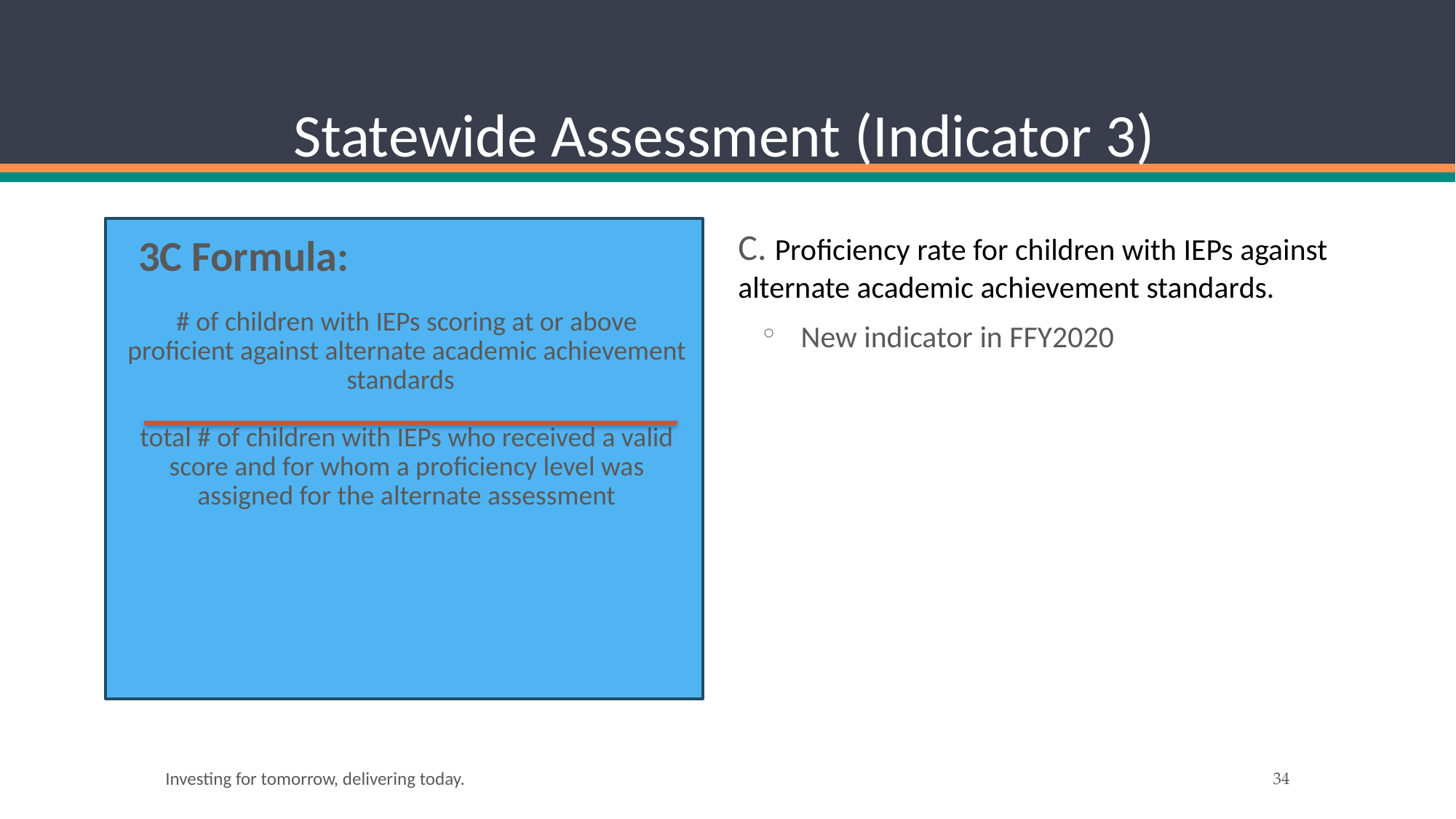

# Statewide Assessment (Indicator 3)
3C Formula:
# of children with IEPs scoring at or above proficient against alternate academic achievement standards
total # of children with IEPs who received a valid score and for whom a proficiency level was assigned for the alternate assessment

C. Proficiency rate for children with IEPs against alternate academic achievement standards.
New indicator in FFY2020

Investing for tomorrow, delivering today.
34